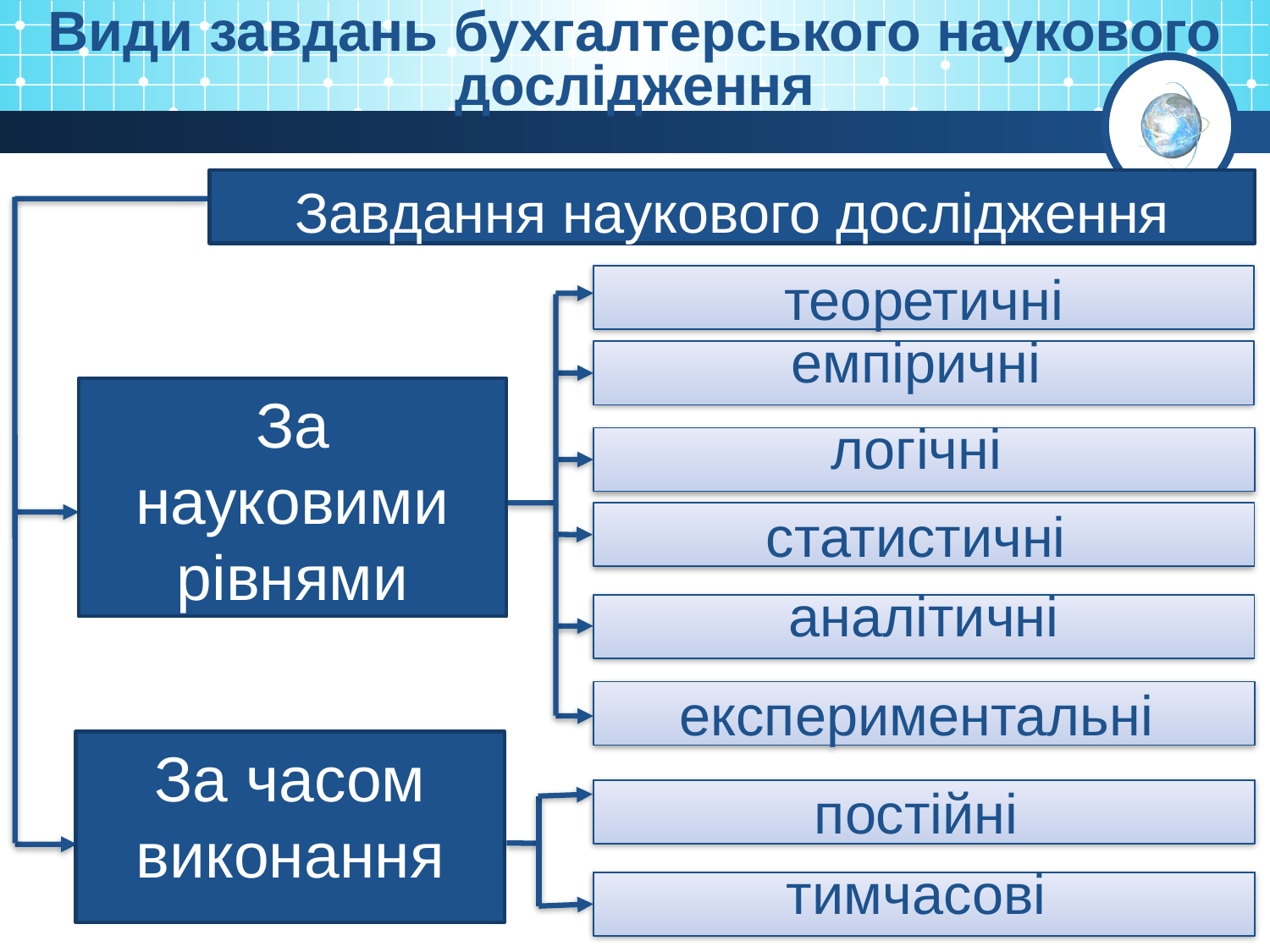

Види завдань бухгалтерського наукового дослідження
Завдання наукового дослідження
теоретичні

емпіричні

логічні

За науковими рівнями
статистичні

аналітичні

експериментальні
За часом виконання
постійні

тимчасові